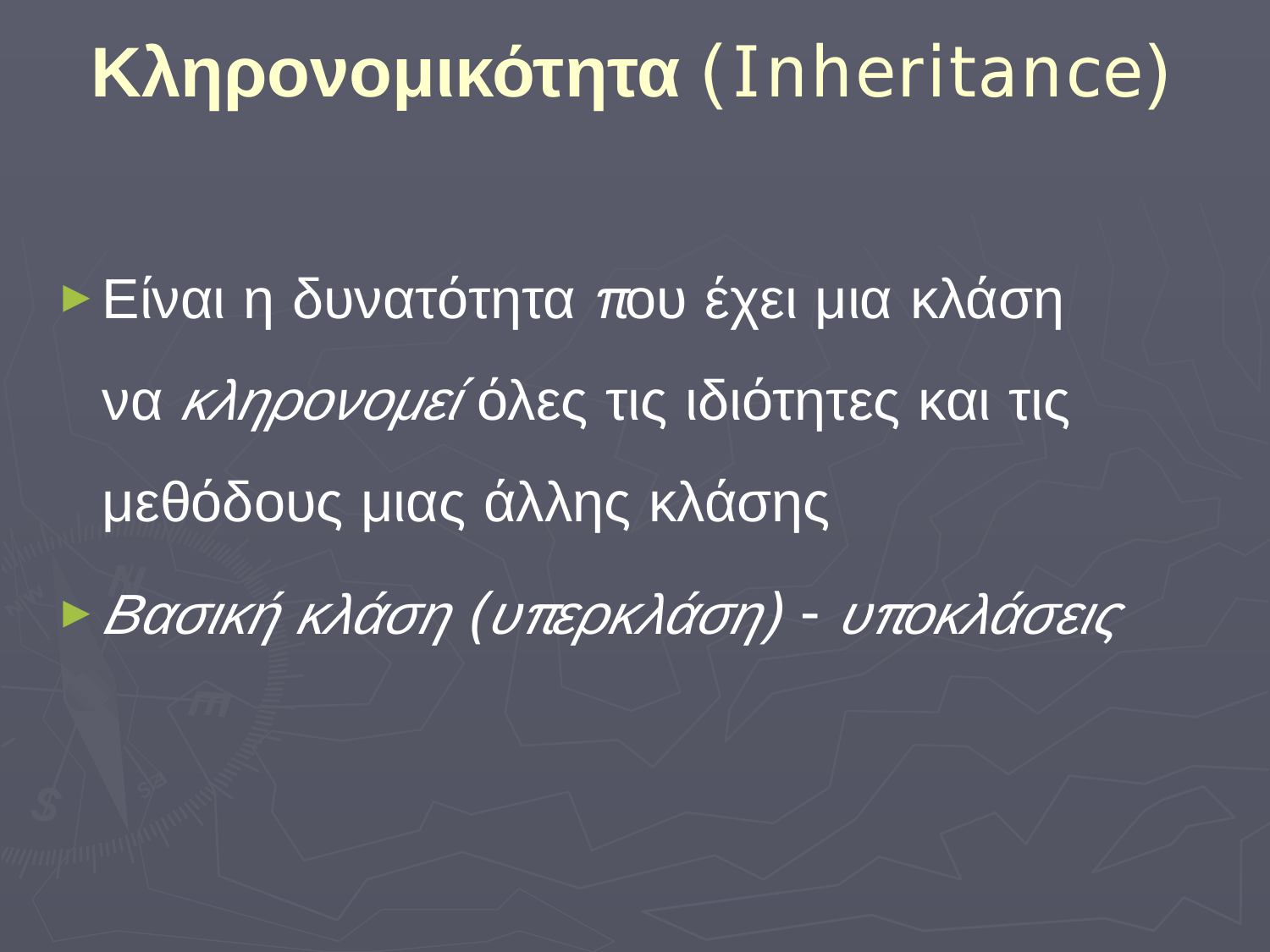

Κληρονομικότητα (Inheritance)
Είναι η δυνατότητα που έχει μια κλάση να κληρονομεί όλες τις ιδιότητες και τις μεθόδους μιας άλλης κλάσης
Βασική κλάση (υπερκλάση) - υποκλάσεις